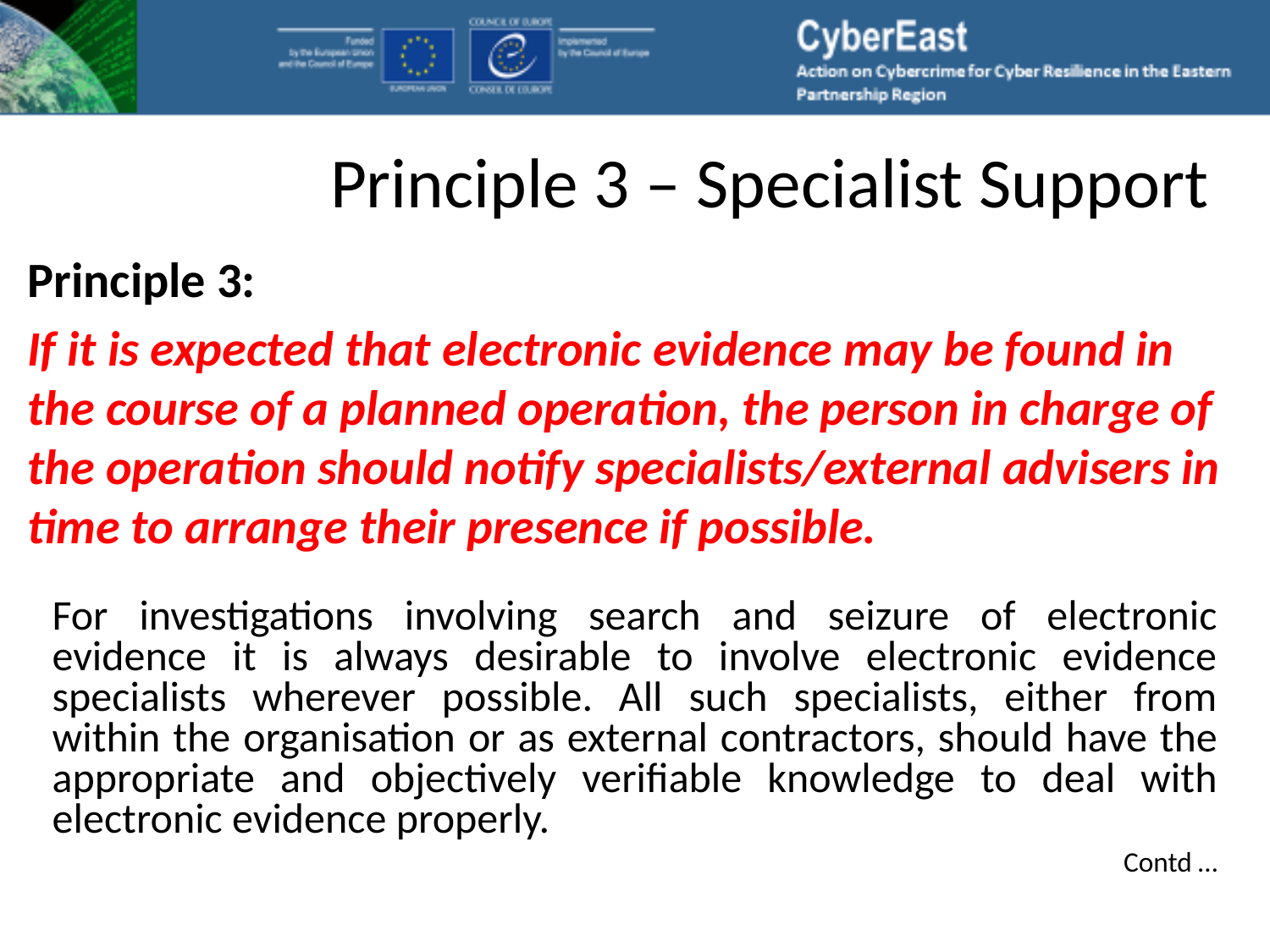

# Principle 3 – Specialist Support
Principle 3:
If it is expected that electronic evidence may be found in the course of a planned operation, the person in charge of the operation should notify specialists/external advisers in time to arrange their presence if possible.
For investigations involving search and seizure of electronic evidence it is always desirable to involve electronic evidence specialists wherever possible. All such specialists, either from within the organisation or as external contractors, should have the appropriate and objectively verifiable knowledge to deal with electronic evidence properly.
Contd …